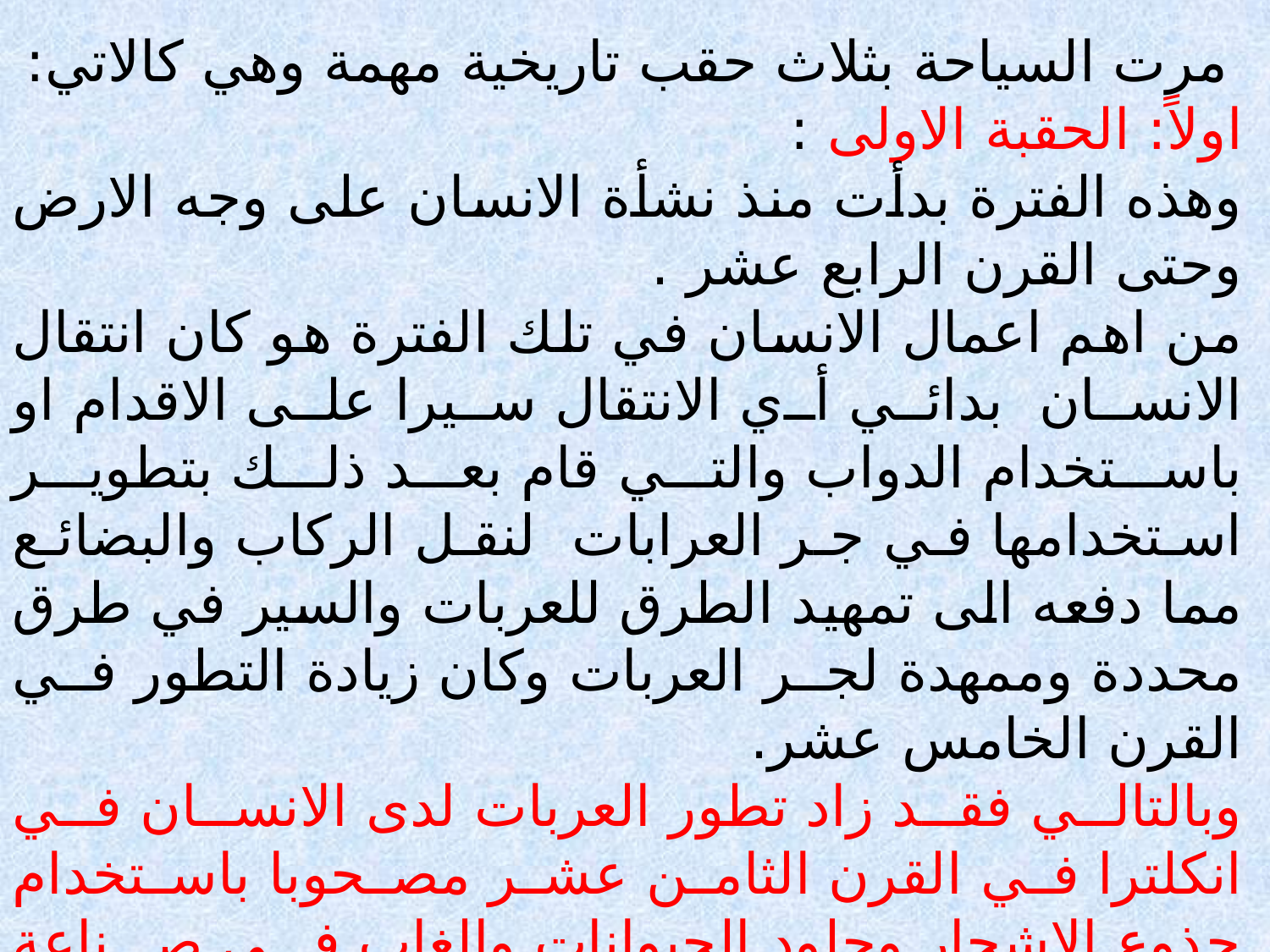

مرت السياحة بثلاث حقب تاريخية مهمة وهي كالاتي:
اولاً: الحقبة الاولى :
وهذه الفترة بدأت منذ نشأة الانسان على وجه الارض وحتى القرن الرابع عشر .
من اهم اعمال الانسان في تلك الفترة هو كان انتقال الانسان  بدائي أي الانتقال سيرا على الاقدام او باستخدام الدواب والتي قام بعد ذلك بتطوير استخدامها في جر العرابات  لنقل الركاب والبضائع مما دفعه الى تمهيد الطرق للعربات والسير في طرق محددة وممهدة لجر العربات وكان زيادة التطور في القرن الخامس عشر.
وبالتالي فقد زاد تطور العربات لدى الانسان في انكلترا في القرن الثامن عشر مصحوبا باستخدام جذوع الاشجار وجلود الحيوانات والغاب في صناعة السفن البسيطة .